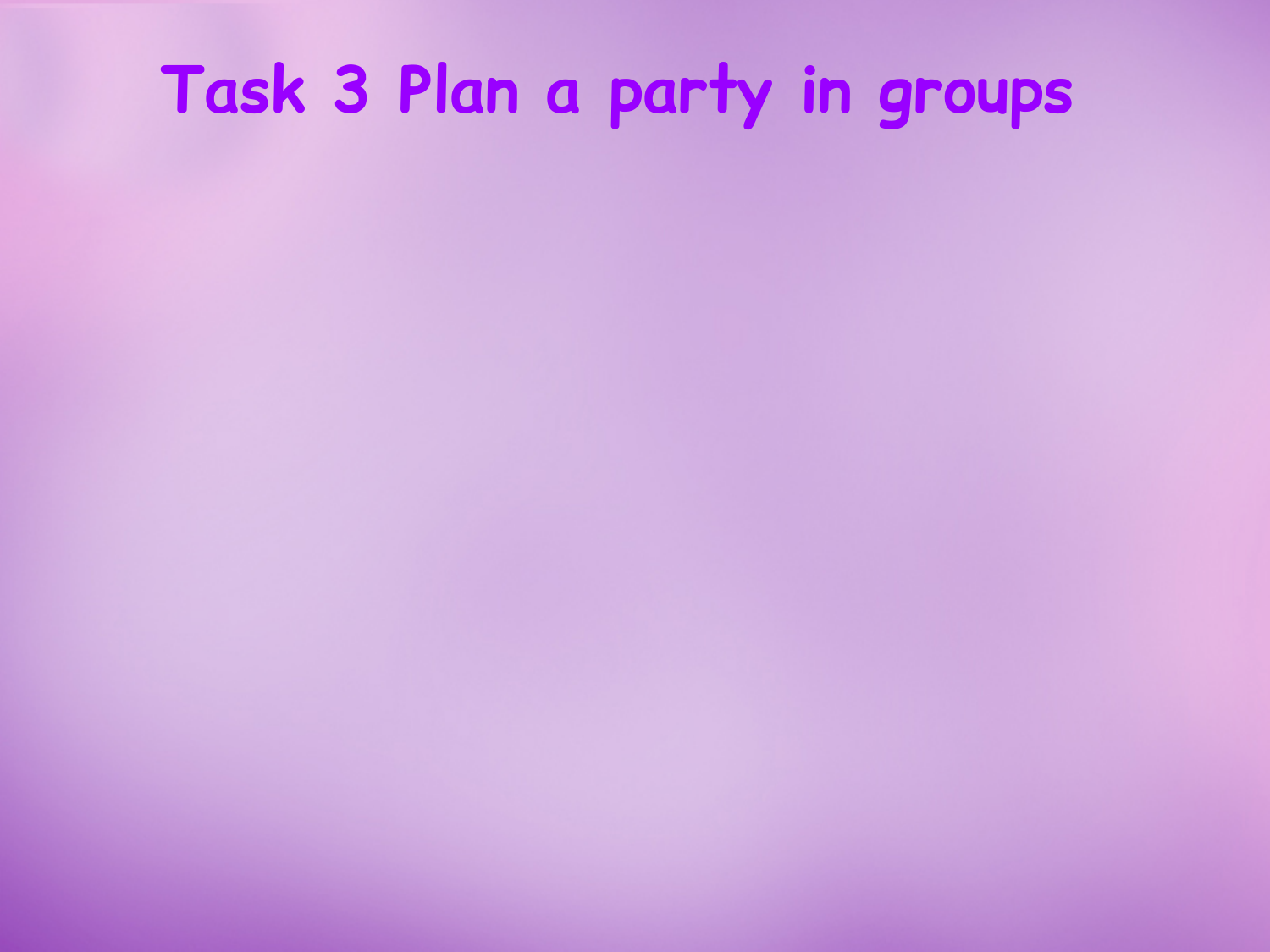

Task 3 Plan a party in groups